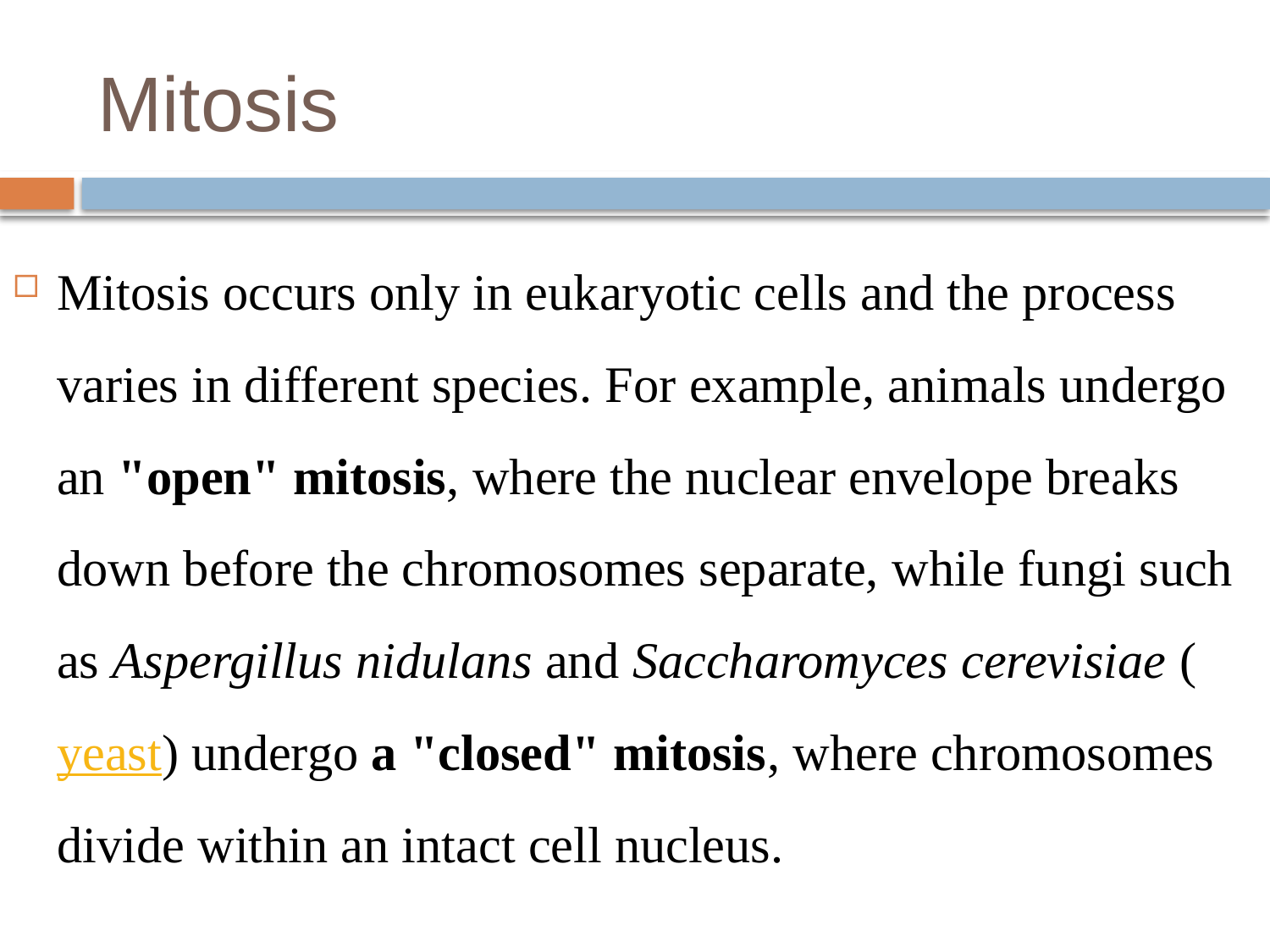

# Mitosis
Mitosis occurs only in eukaryotic cells and the process varies in different species. For example, animals undergo an "open" mitosis, where the nuclear envelope breaks down before the chromosomes separate, while fungi such as Aspergillus nidulans and Saccharomyces cerevisiae (yeast) undergo a "closed" mitosis, where chromosomes divide within an intact cell nucleus.